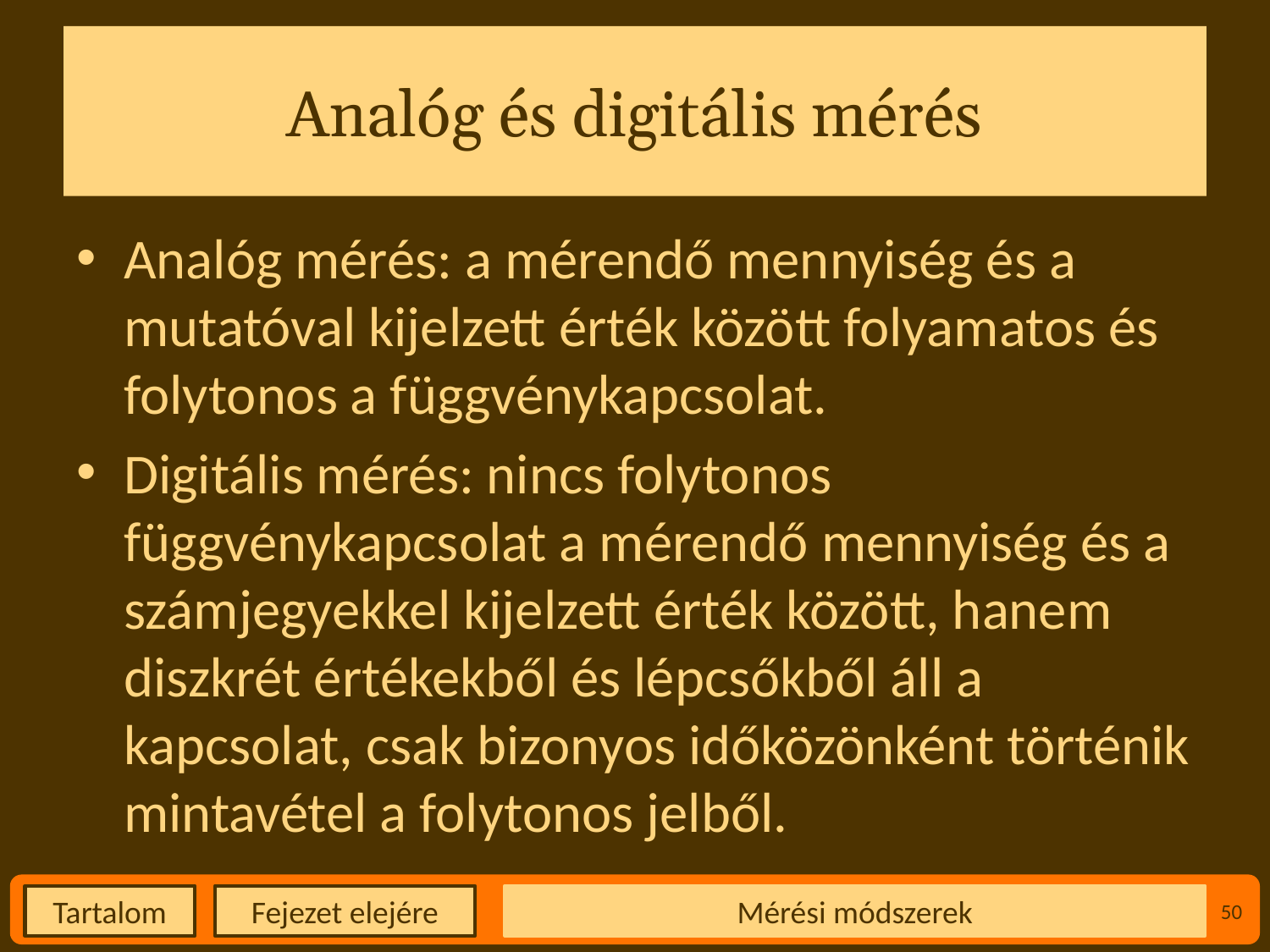

# Analóg és digitális mérés
Analóg mérés: a mérendő mennyiség és a mutatóval kijelzett érték között folyamatos és folytonos a függvénykapcsolat.
Digitális mérés: nincs folytonos függvénykapcsolat a mérendő mennyiség és a számjegyekkel kijelzett érték között, hanem diszkrét értékekből és lépcsőkből áll a kapcsolat, csak bizonyos időközönként történik mintavétel a folytonos jelből.
Mérési módszerek
50
Fejezet elejére